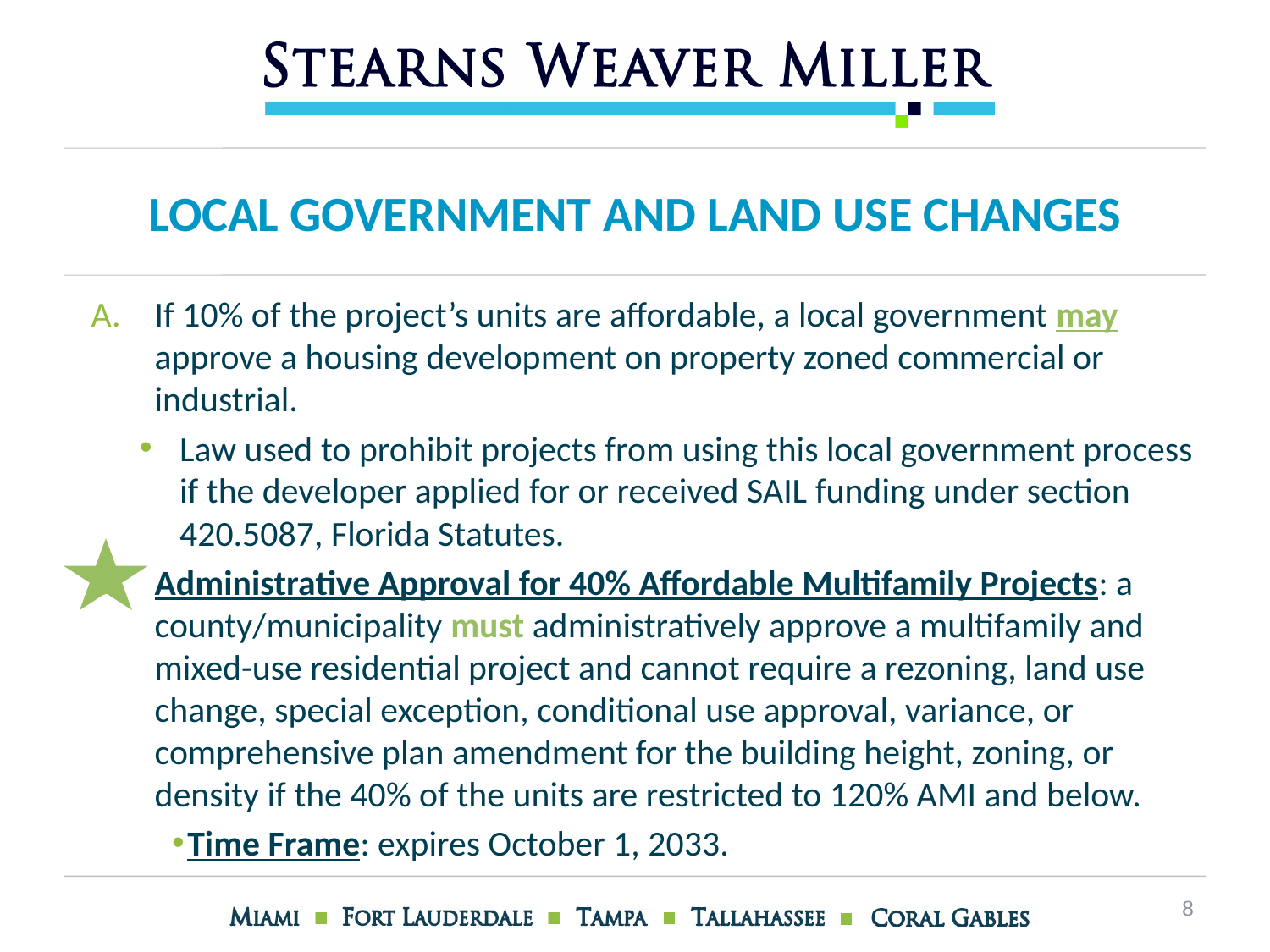

# Local Government and Land Use Changes
If 10% of the project’s units are affordable, a local government may approve a housing development on property zoned commercial or industrial.
Law used to prohibit projects from using this local government process if the developer applied for or received SAIL funding under section 420.5087, Florida Statutes.
Administrative Approval for 40% Affordable Multifamily Projects: a county/municipality must administratively approve a multifamily and mixed-use residential project and cannot require a rezoning, land use change, special exception, conditional use approval, variance, or comprehensive plan amendment for the building height, zoning, or density if the 40% of the units are restricted to 120% AMI and below.
Time Frame: expires October 1, 2033.

8